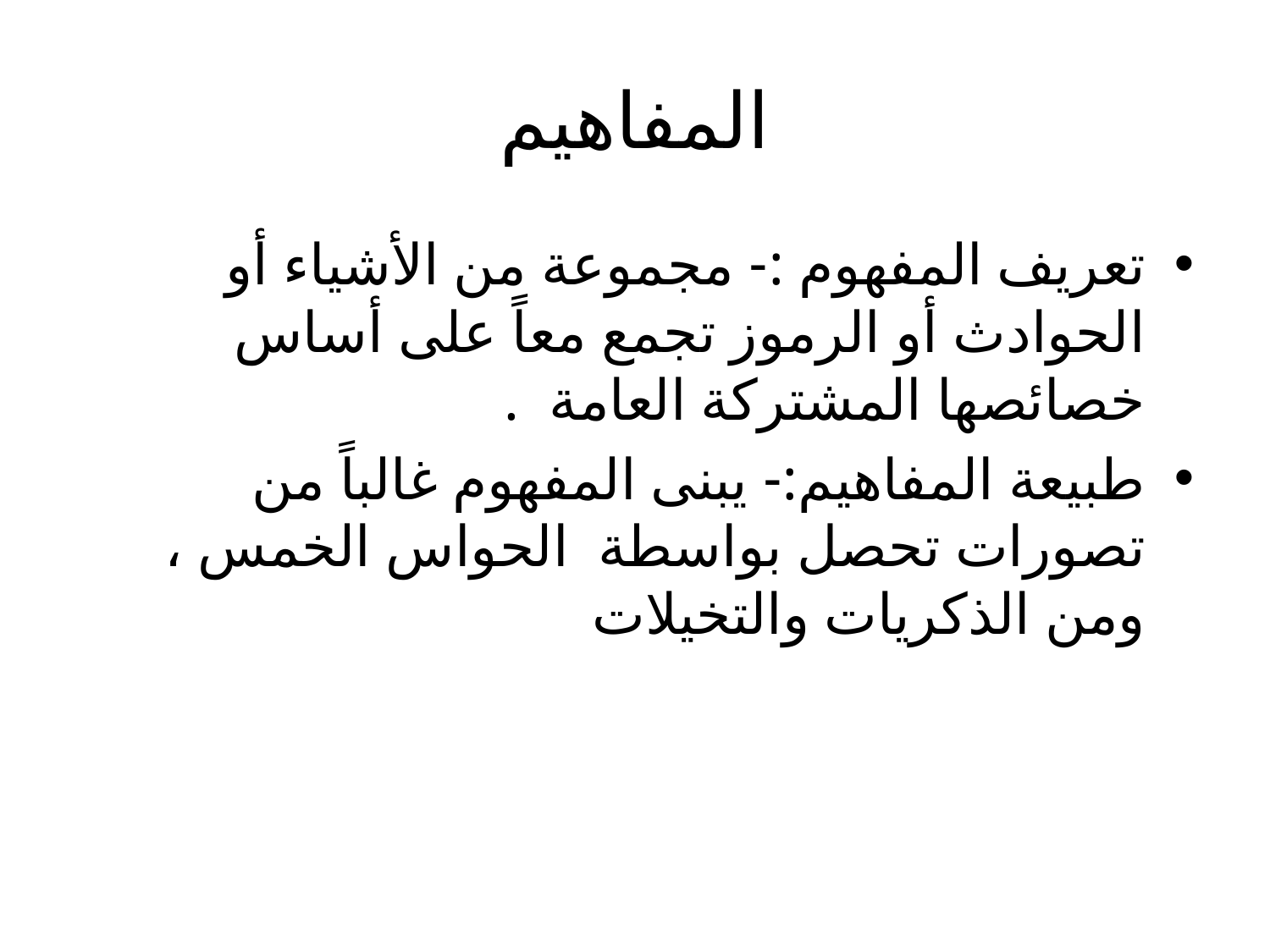

# المفاهيم
تعريف المفهوم :- مجموعة من الأشياء أو الحوادث أو الرموز تجمع معاً على أساس خصائصها المشتركة العامة  .
طبيعة المفاهيم:- يبنى المفهوم غالباً من تصورات تحصل بواسطة  الحواس الخمس ، ومن الذكريات والتخيلات